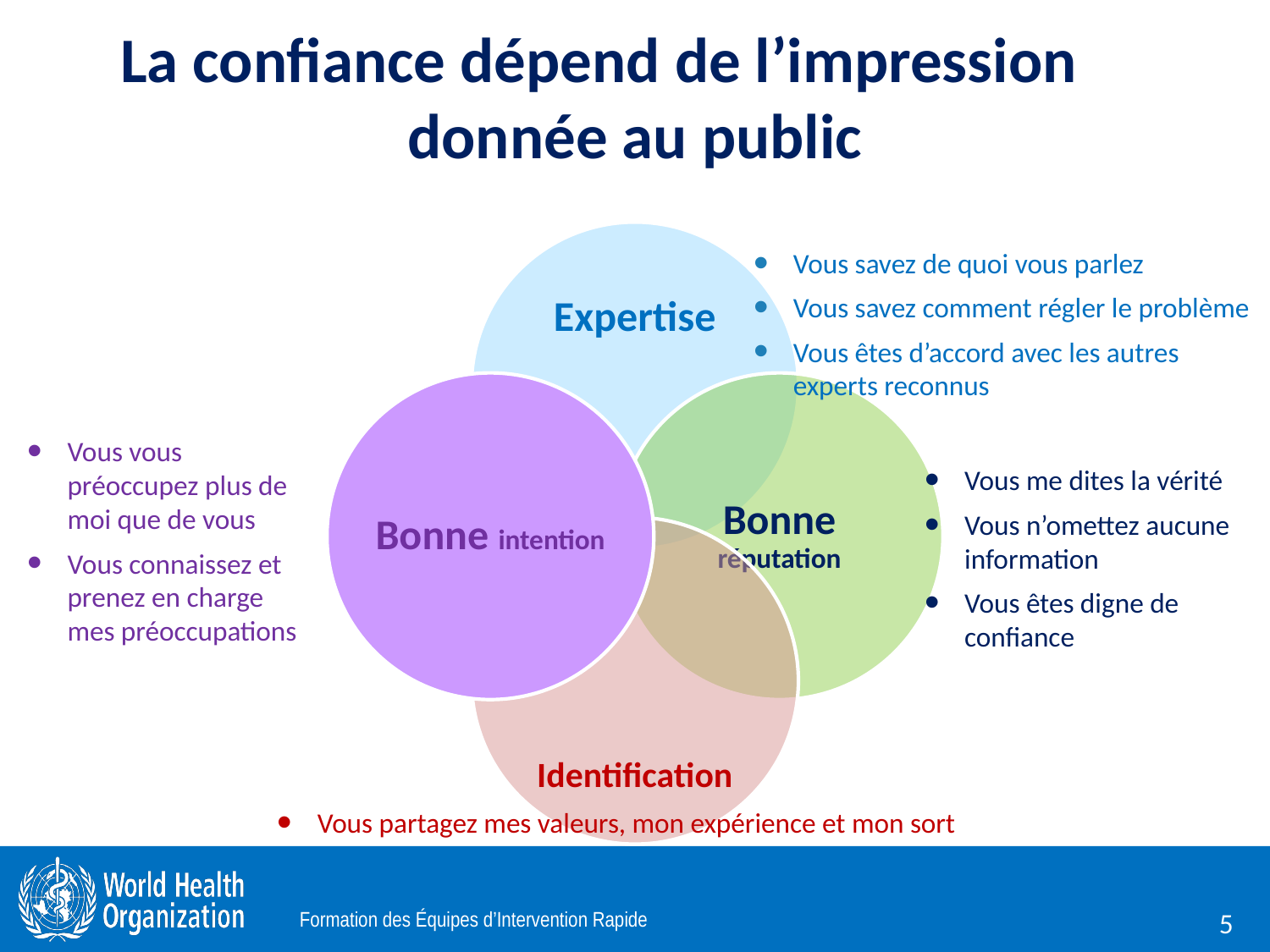

# La confiance dépend de l’impression      donnée au public
Expertise
Bonne réputation

Identification
Bonne intention
Vous savez de quoi vous parlez
Vous savez comment régler le problème
Vous êtes d’accord avec les autres experts reconnus

Vous vous préoccupez plus de moi que de vous
Vous connaissez et prenez en charge mes préoccupations
Vous me dites la vérité
Vous n’omettez aucune information
Vous êtes digne de confiance
Vous partagez mes valeurs, mon expérience et mon sort